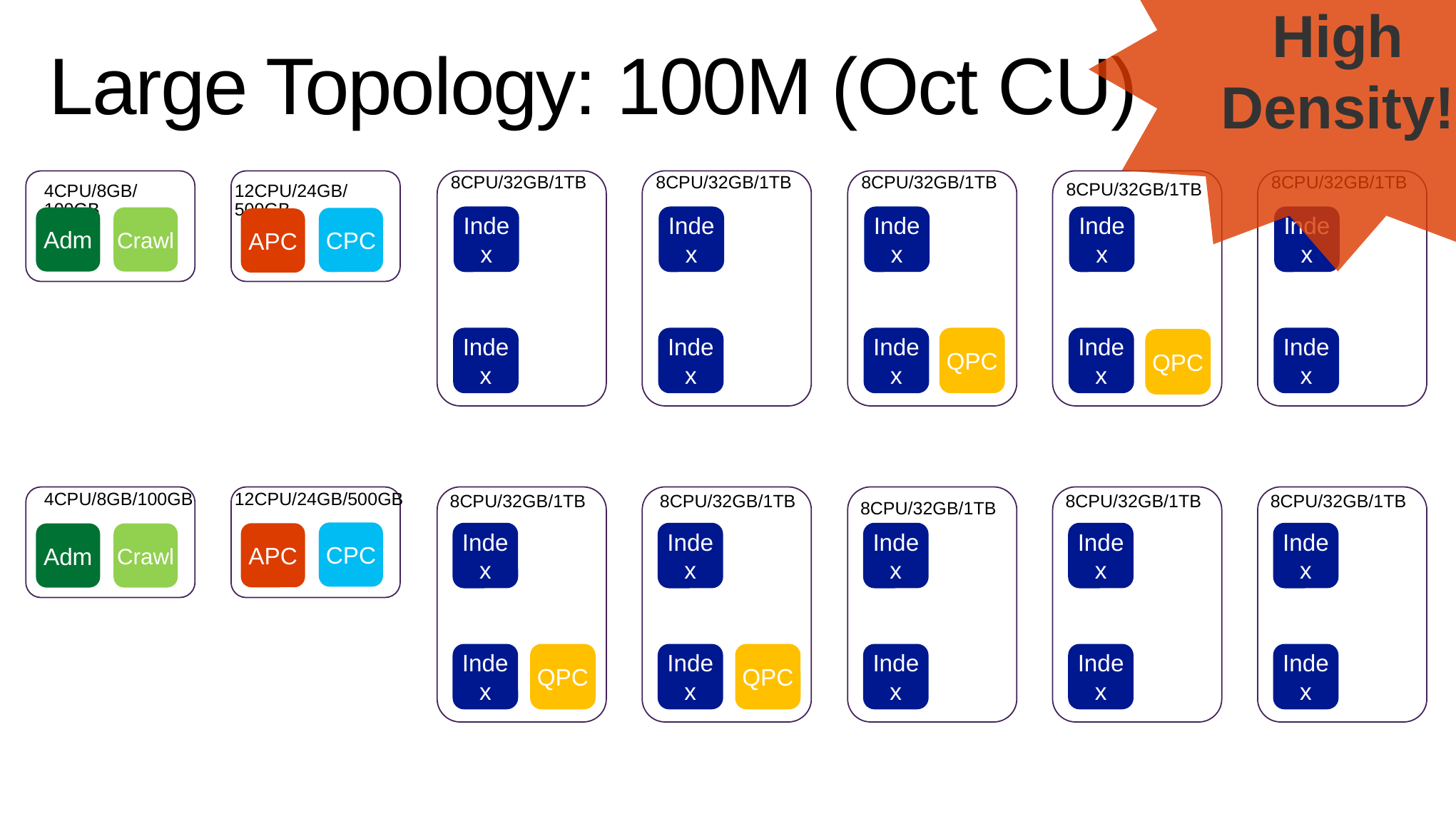

High Density!
# Large Topology: 100M (Oct CU)
8CPU/32GB/1TB
8CPU/32GB/1TB
8CPU/32GB/1TB
8CPU/32GB/1TB

8CPU/32GB/1TB
4CPU/8GB/100GB
12CPU/24GB/500GB

Index
Index
Index
Index
Index
Adm
Crawl
CPC
APC
Index
Index
Index
QPC
Index
Index
QPC
4CPU/8GB/100GB
12CPU/24GB/500GB
8CPU/32GB/1TB
8CPU/32GB/1TB
8CPU/32GB/1TB

8CPU/32GB/1TB
8CPU/32GB/1TB

CPC
APC
Adm
Crawl
Index
Index
Index
Index
Index
Index
QPC
Index
QPC
Index
Index
Index